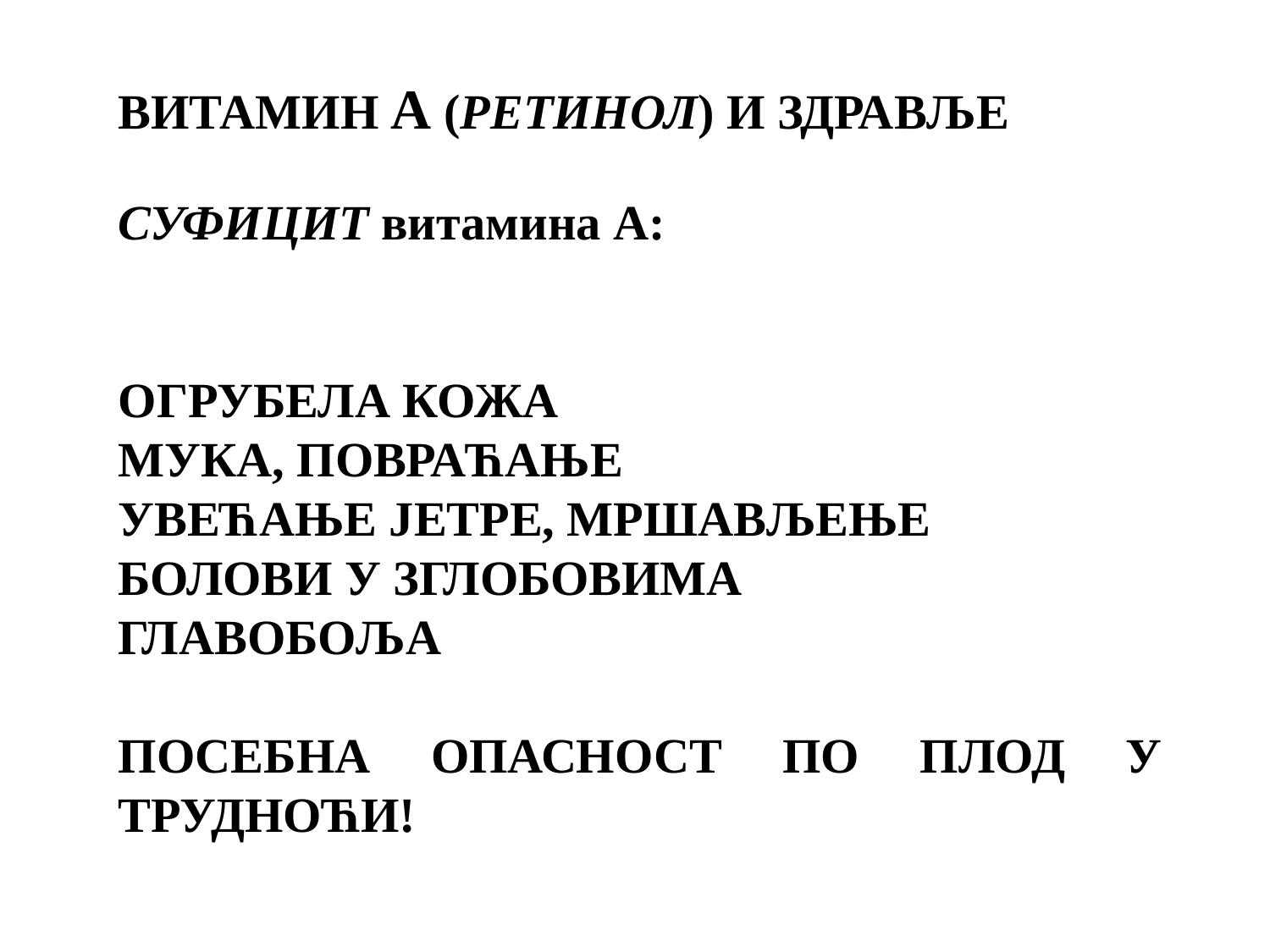

ВИТАМИН А (РЕТИНОЛ) И ЗДРАВЉЕ

СУФИЦИТ витамина А:

ОГРУБЕЛА КОЖА
МУКА, ПОВРАЋАЊЕ
УВЕЋАЊЕ ЈЕТРЕ, МРШАВЉЕЊЕ
БОЛОВИ У ЗГЛОБОВИМА
ГЛАВОБОЉА

ПОСЕБНА ОПАСНОСТ ПО ПЛОД У ТРУДНОЋИ!